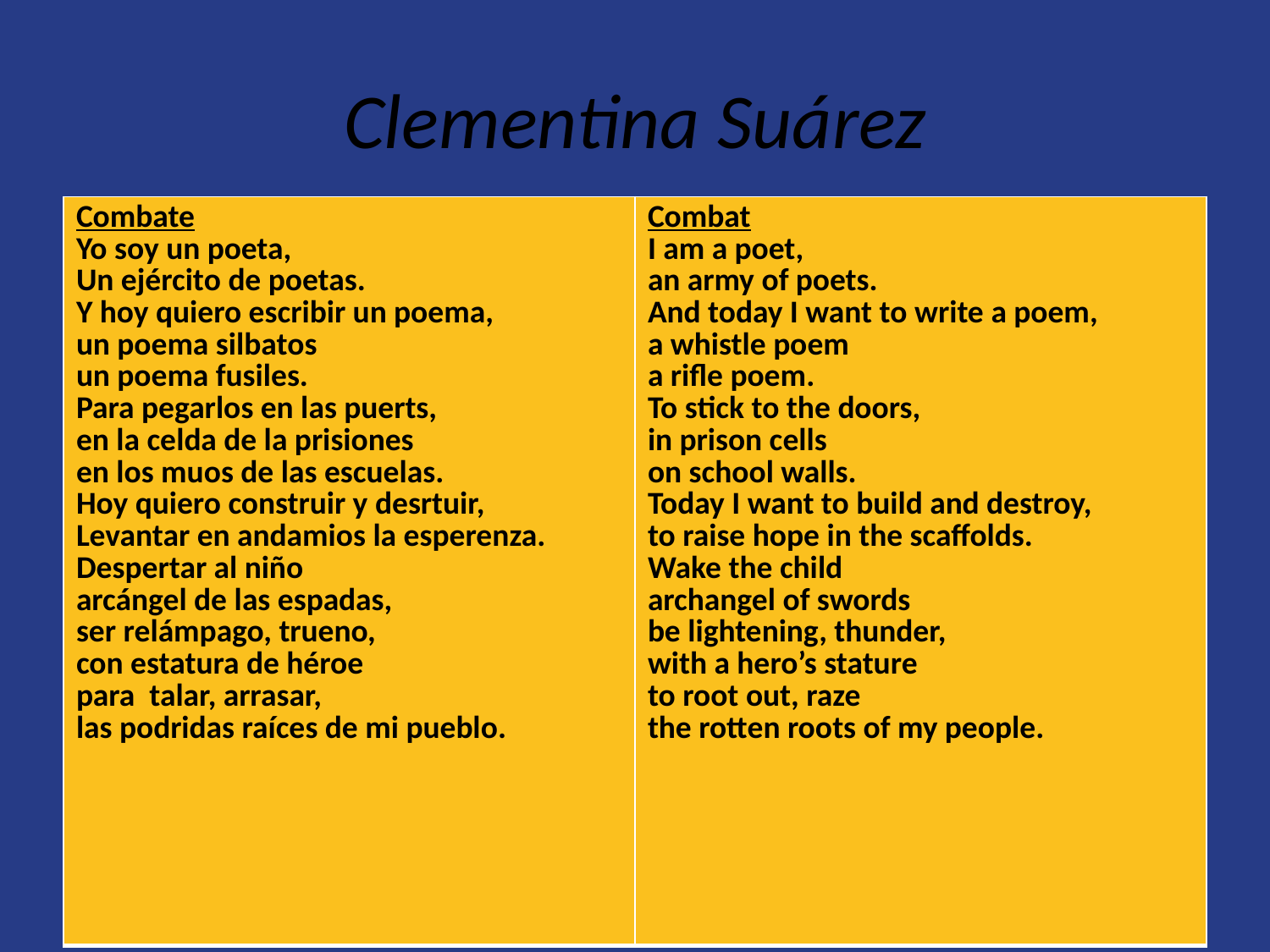

# Clementina Suárez
| Combate Yo soy un poeta, Un ejército de poetas. Y hoy quiero escribir un poema, un poema silbatos un poema fusiles. Para pegarlos en las puerts, en la celda de la prisiones en los muos de las escuelas. Hoy quiero construir y desrtuir, Levantar en andamios la esperenza. Despertar al niño arcángel de las espadas, ser relámpago, trueno, con estatura de héroe para talar, arrasar, las podridas raíces de mi pueblo. | Combat I am a poet, an army of poets. And today I want to write a poem, a whistle poem a rifle poem. To stick to the doors, in prison cells on school walls. Today I want to build and destroy, to raise hope in the scaffolds. Wake the child archangel of swords be lightening, thunder, with a hero’s stature to root out, raze the rotten roots of my people. |
| --- | --- |